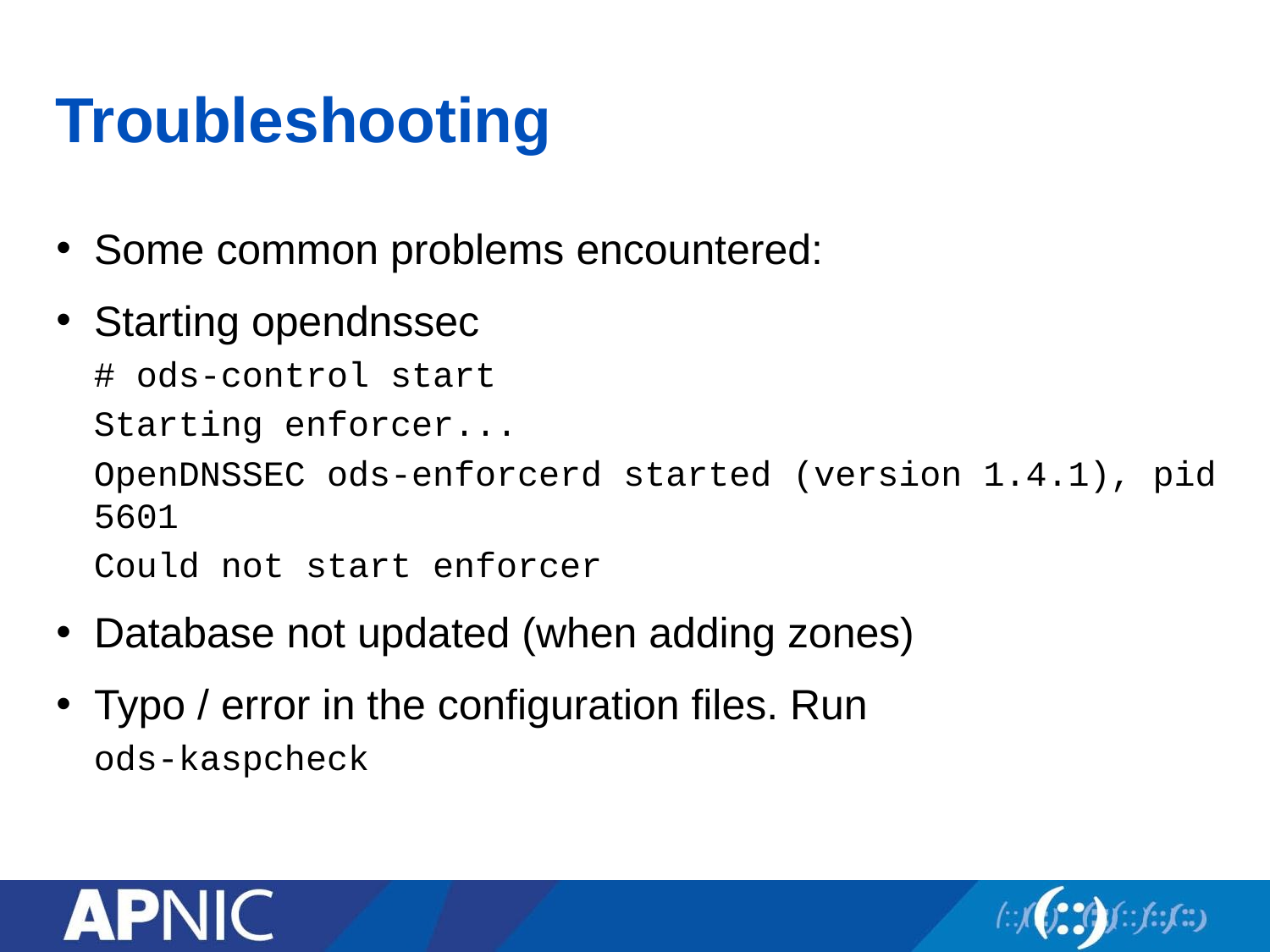

# Troubleshooting
Some common problems encountered:
Starting opendnssec
# ods-control start
Starting enforcer...
OpenDNSSEC ods-enforcerd started (version 1.4.1), pid 5601
Could not start enforcer
Database not updated (when adding zones)
Typo / error in the configuration files. Run
ods-kaspcheck